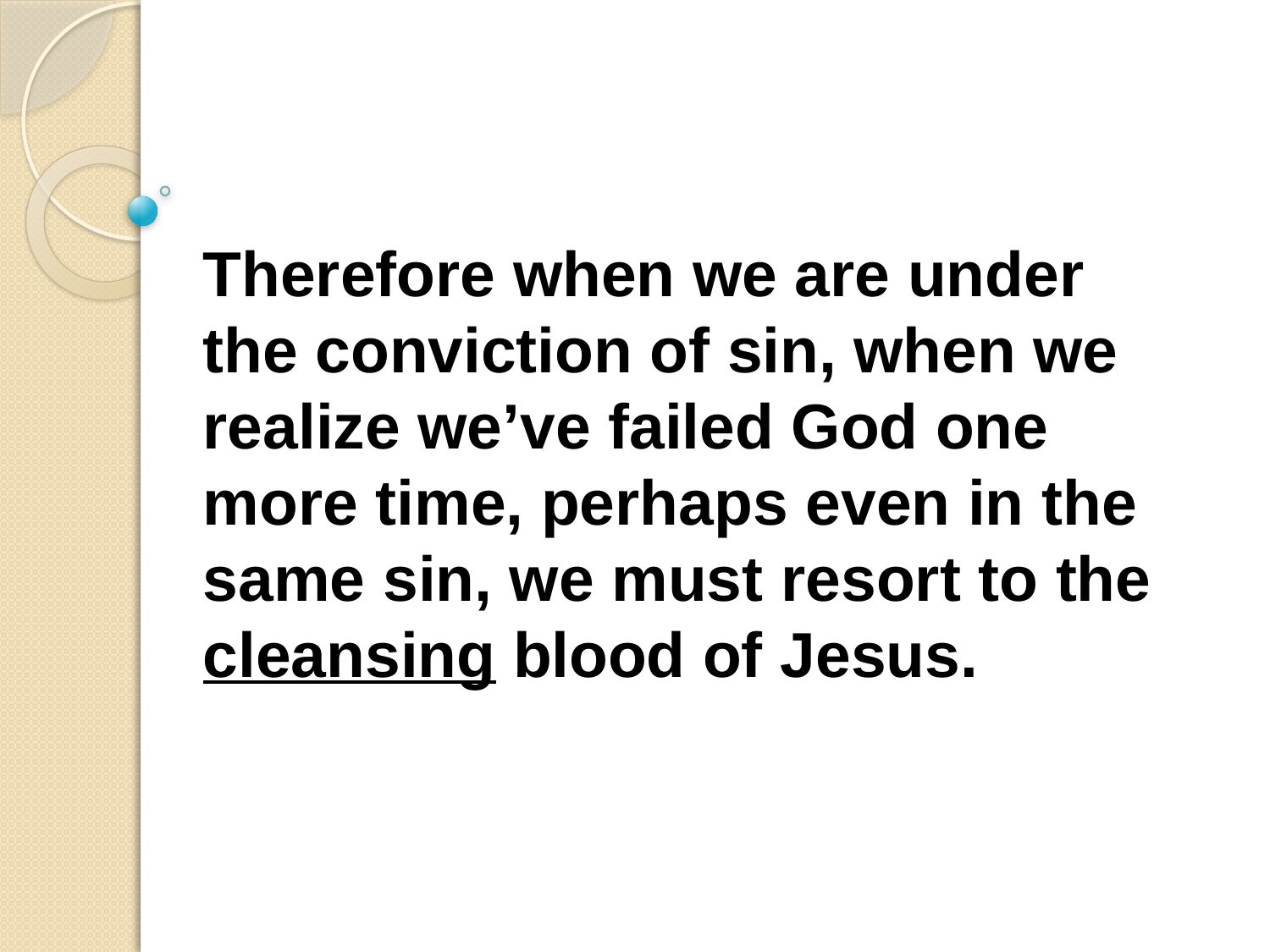

Therefore when we are under the conviction of sin, when we realize we’ve failed God one more time, perhaps even in the same sin, we must resort to the cleansing blood of Jesus.